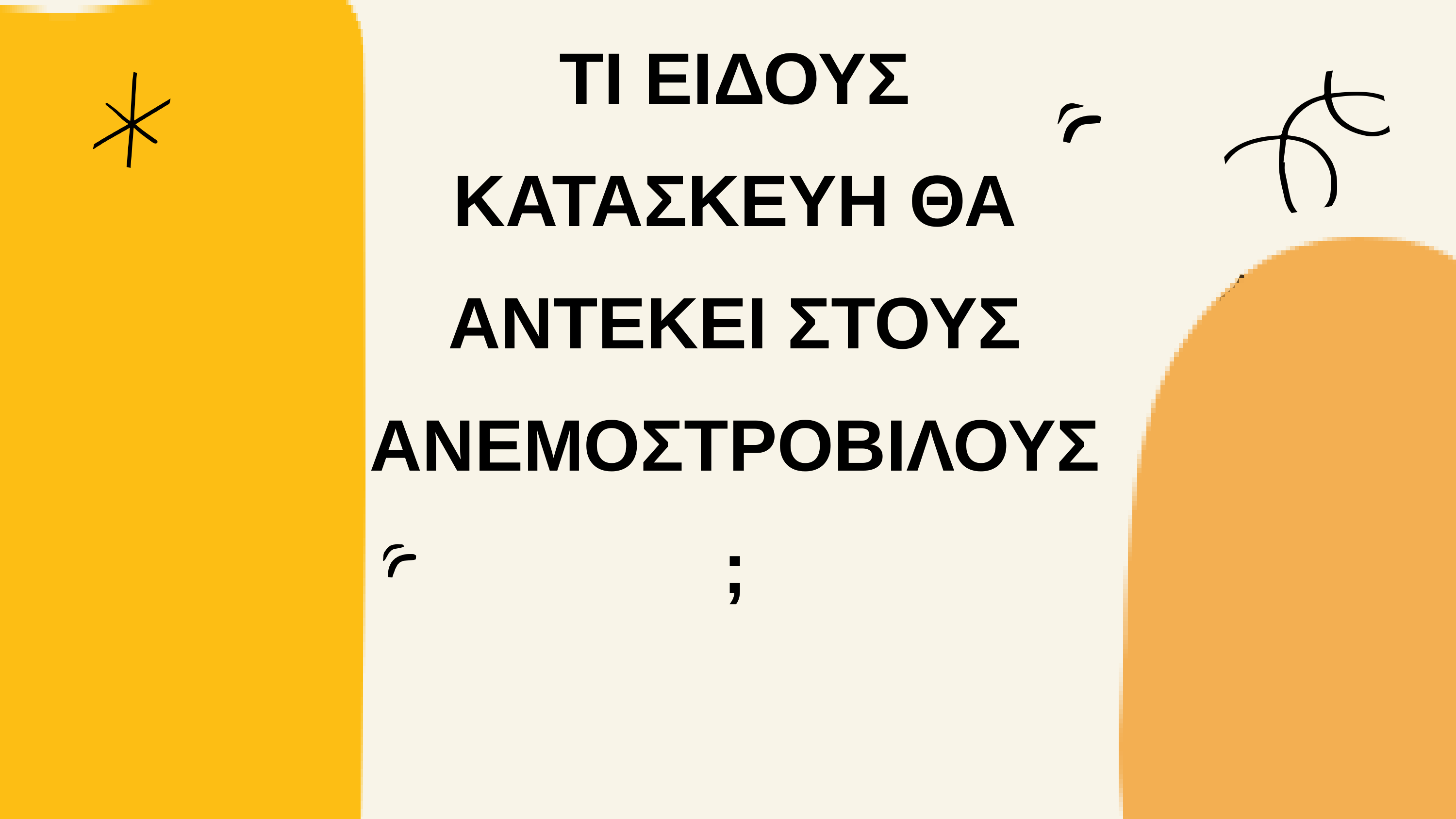

ΤΙ ΕΙΔΟΥΣ ΚΑΤΑΣΚΕΥΗ ΘΑ ΑΝΤΕΚΕΙ ΣΤΟΥΣ ΑΝΕΜΟΣΤΡΟΒΙΛΟΥΣ;